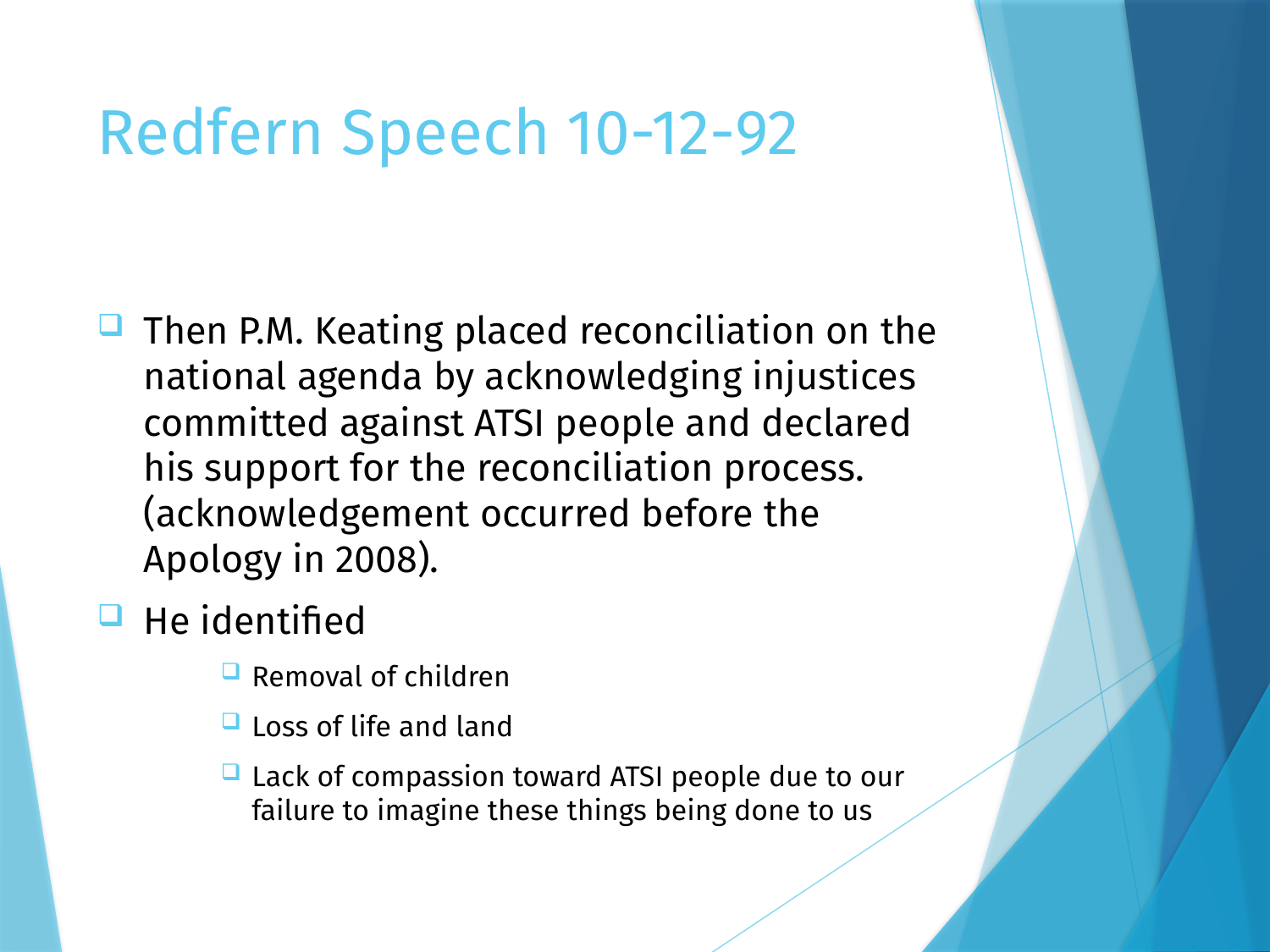

# Redfern Speech 10-12-92
Then P.M. Keating placed reconciliation on the national agenda by acknowledging injustices committed against ATSI people and declared his support for the reconciliation process. (acknowledgement occurred before the Apology in 2008).
He identified
Removal of children
Loss of life and land
Lack of compassion toward ATSI people due to our failure to imagine these things being done to us